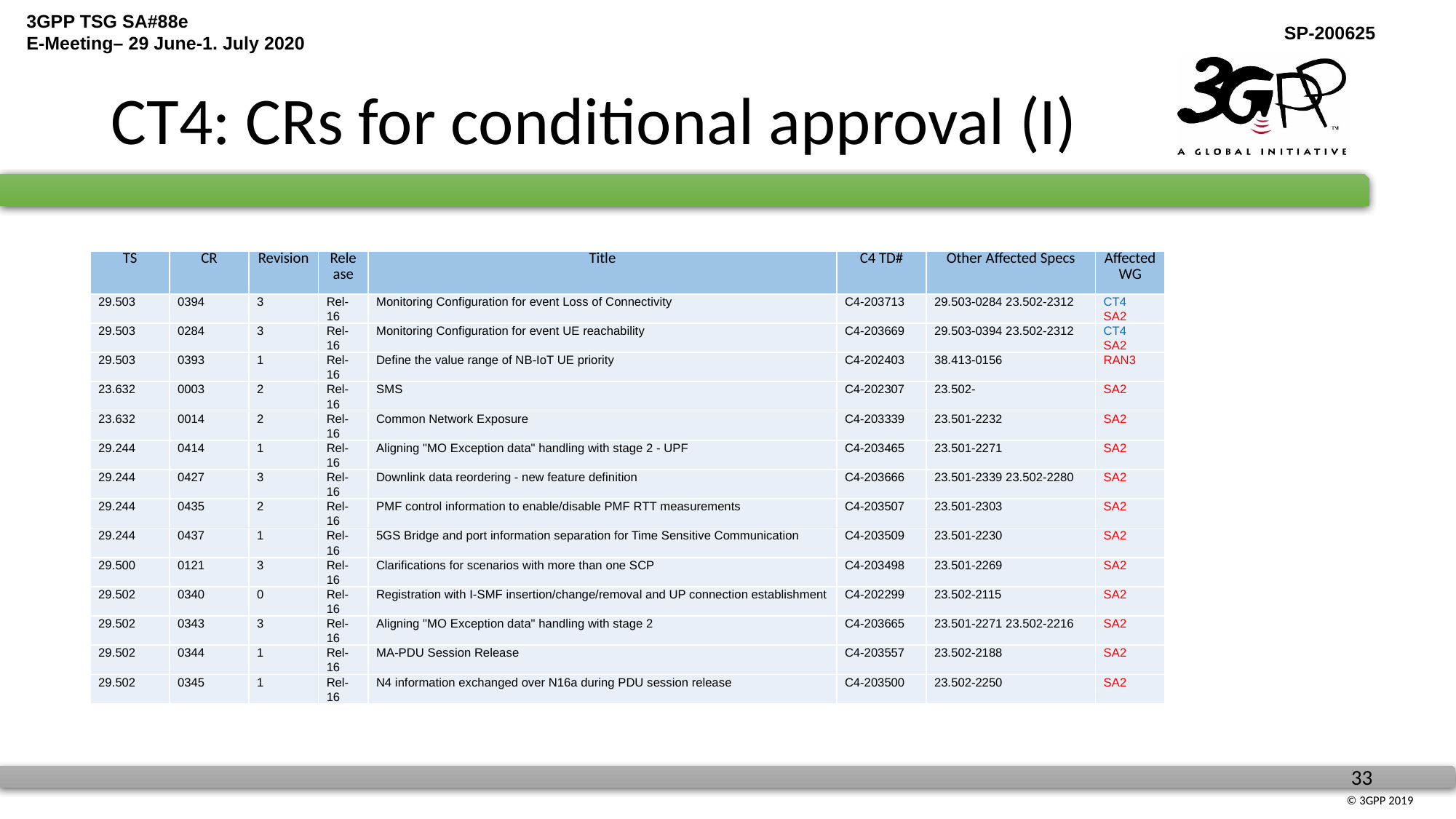

# CT4: CRs for conditional approval (I)
| TS | CR | Revision | Release | Title | C4 TD# | Other Affected Specs | Affected WG |
| --- | --- | --- | --- | --- | --- | --- | --- |
| 29.503 | 0394 | 3 | Rel-16 | Monitoring Configuration for event Loss of Connectivity | C4-203713 | 29.503-0284 23.502-2312 | CT4 SA2 |
| 29.503 | 0284 | 3 | Rel-16 | Monitoring Configuration for event UE reachability | C4-203669 | 29.503-0394 23.502-2312 | CT4 SA2 |
| 29.503 | 0393 | 1 | Rel-16 | Define the value range of NB-IoT UE priority | C4-202403 | 38.413-0156 | RAN3 |
| 23.632 | 0003 | 2 | Rel-16 | SMS | C4-202307 | 23.502- | SA2 |
| 23.632 | 0014 | 2 | Rel-16 | Common Network Exposure | C4-203339 | 23.501-2232 | SA2 |
| 29.244 | 0414 | 1 | Rel-16 | Aligning "MO Exception data" handling with stage 2 - UPF | C4-203465 | 23.501-2271 | SA2 |
| 29.244 | 0427 | 3 | Rel-16 | Downlink data reordering - new feature definition | C4-203666 | 23.501-2339 23.502-2280 | SA2 |
| 29.244 | 0435 | 2 | Rel-16 | PMF control information to enable/disable PMF RTT measurements | C4-203507 | 23.501-2303 | SA2 |
| 29.244 | 0437 | 1 | Rel-16 | 5GS Bridge and port information separation for Time Sensitive Communication | C4-203509 | 23.501-2230 | SA2 |
| 29.500 | 0121 | 3 | Rel-16 | Clarifications for scenarios with more than one SCP | C4-203498 | 23.501-2269 | SA2 |
| 29.502 | 0340 | 0 | Rel-16 | Registration with I-SMF insertion/change/removal and UP connection establishment | C4-202299 | 23.502-2115 | SA2 |
| 29.502 | 0343 | 3 | Rel-16 | Aligning "MO Exception data" handling with stage 2 | C4-203665 | 23.501-2271 23.502-2216 | SA2 |
| 29.502 | 0344 | 1 | Rel-16 | MA-PDU Session Release | C4-203557 | 23.502-2188 | SA2 |
| 29.502 | 0345 | 1 | Rel-16 | N4 information exchanged over N16a during PDU session release | C4-203500 | 23.502-2250 | SA2 |